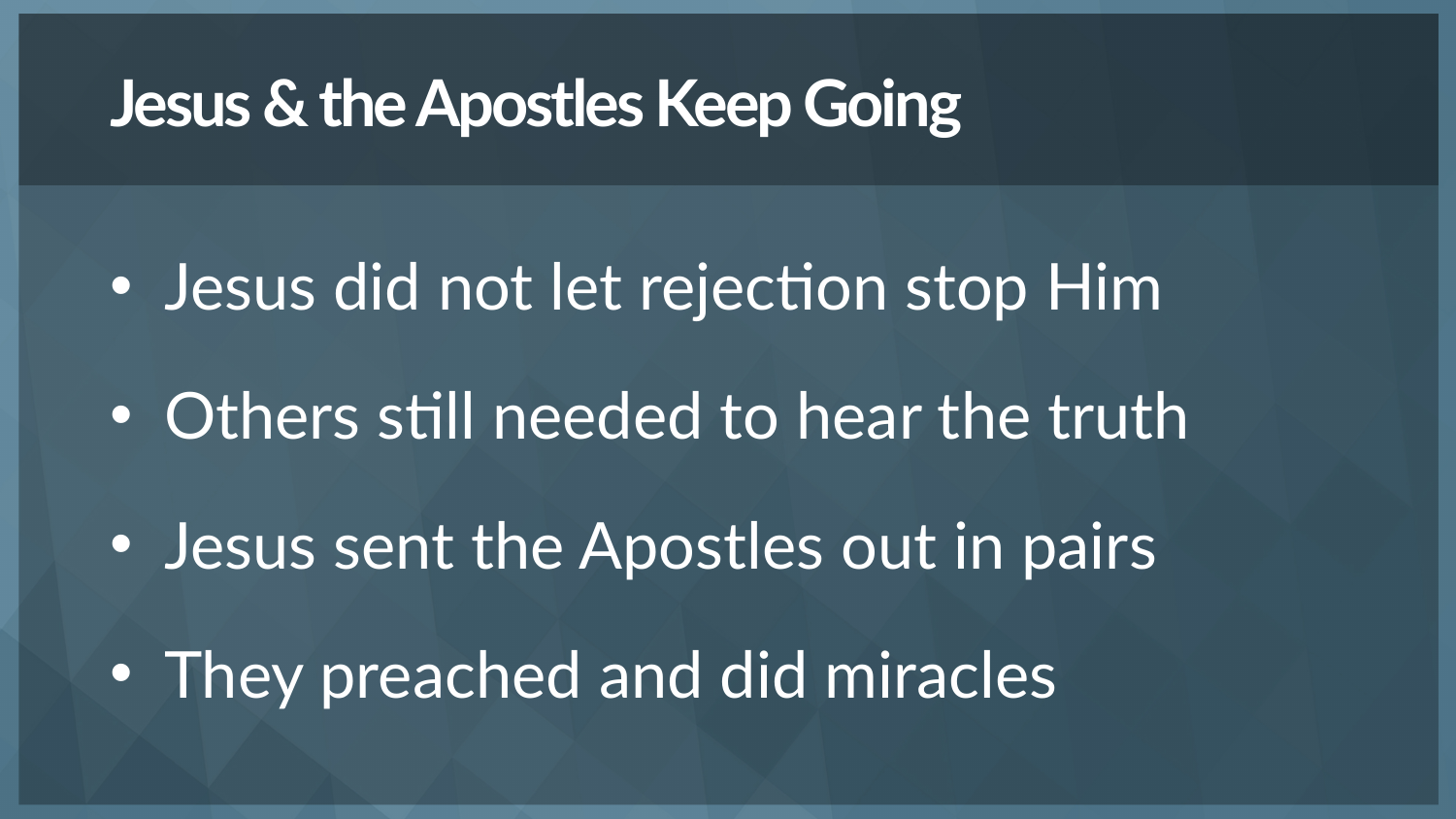

# Jesus & the Apostles Keep Going
Jesus did not let rejection stop Him
Others still needed to hear the truth
Jesus sent the Apostles out in pairs
They preached and did miracles